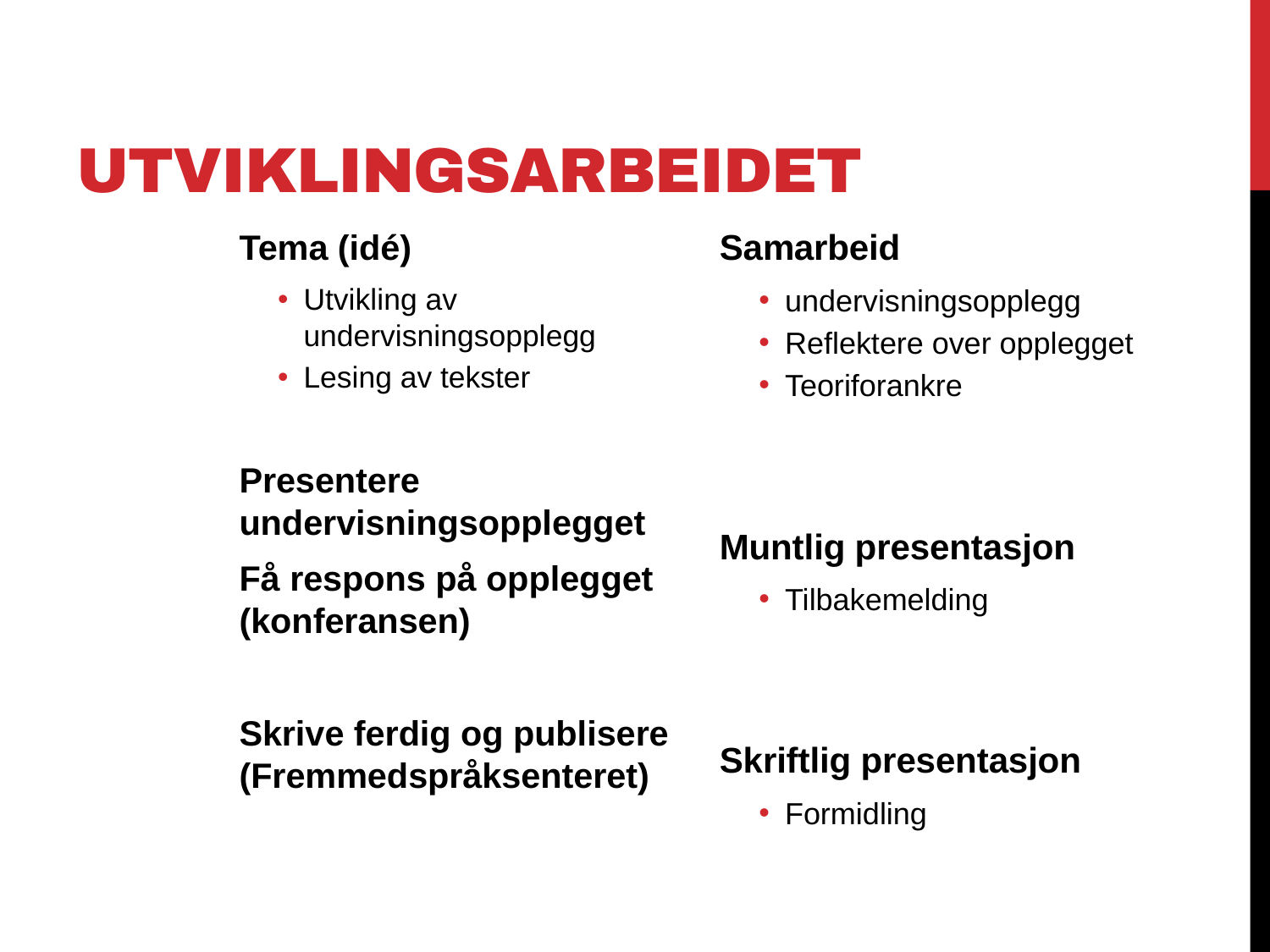

# Utviklingsarbeidet
Tema (idé)
Utvikling av undervisningsopplegg
Lesing av tekster

Presentere undervisningsopplegget
Få respons på opplegget (konferansen)

Skrive ferdig og publisere (Fremmedspråksenteret)

Samarbeid
undervisningsopplegg
Reflektere over opplegget
Teoriforankre

Muntlig presentasjon
Tilbakemelding

Skriftlig presentasjon
Formidling